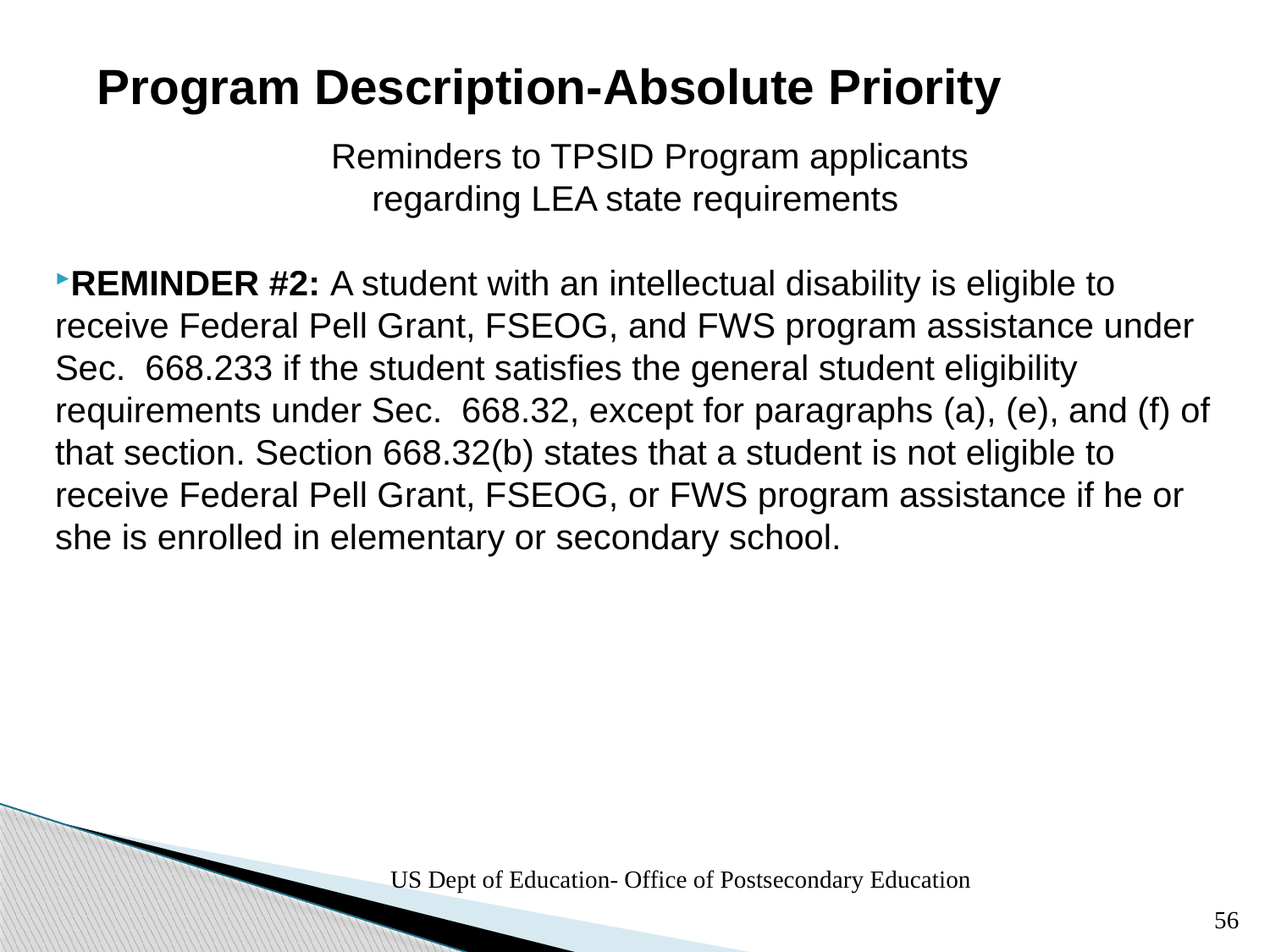

# Program Description-Absolute Priority

   Reminders to TPSID Program applicants
regarding LEA state requirements

REMINDER #2: A student with an intellectual disability is eligible to receive Federal Pell Grant, FSEOG, and FWS program assistance under Sec.  668.233 if the student satisfies the general student eligibility requirements under Sec.  668.32, except for paragraphs (a), (e), and (f) of that section. Section 668.32(b) states that a student is not eligible to receive Federal Pell Grant, FSEOG, or FWS program assistance if he or she is enrolled in elementary or secondary school.

US Dept of Education- Office of Postsecondary Education
56